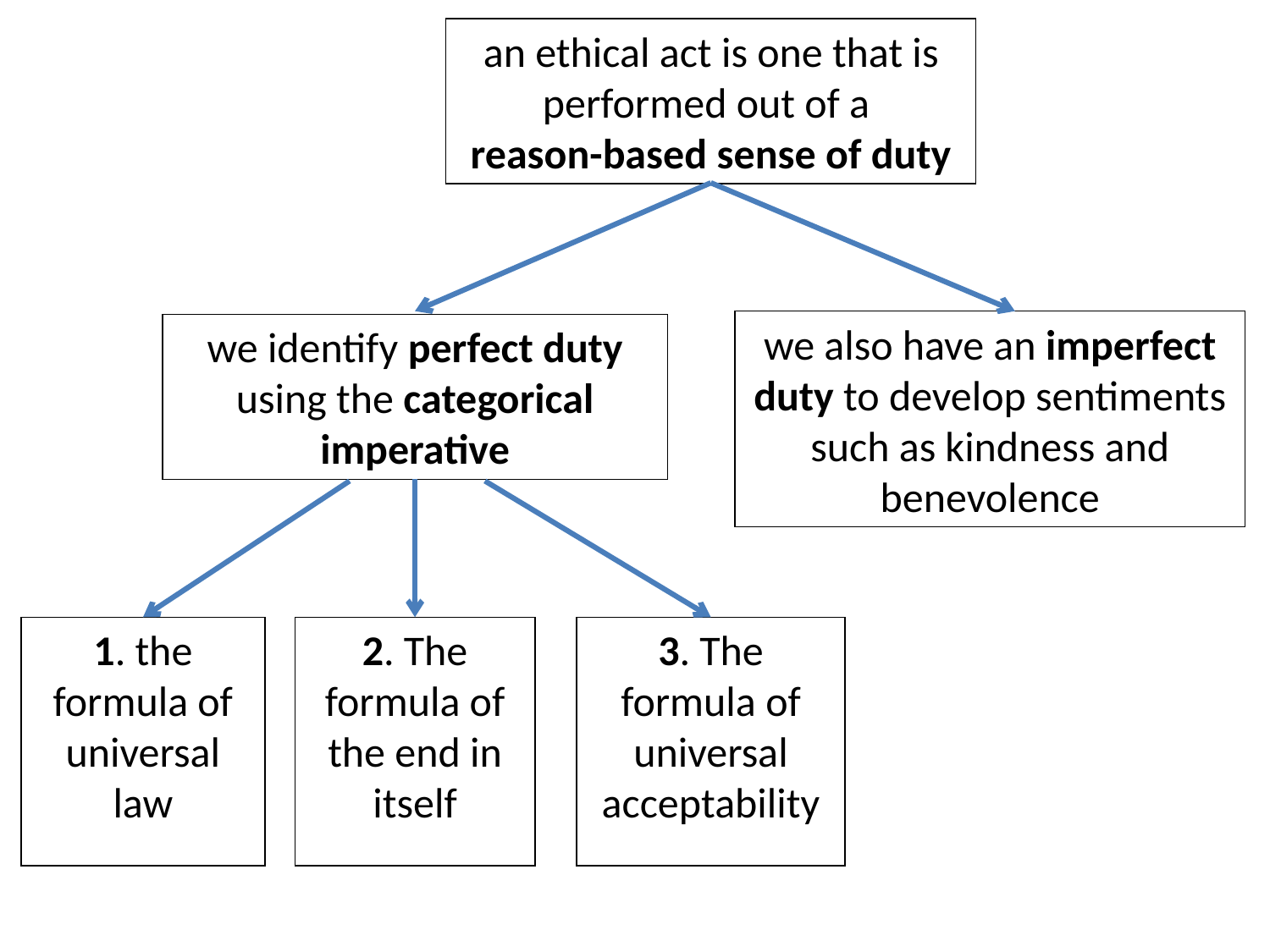

an ethical act is one that is performed out of a
reason-based sense of duty
we also have an imperfect duty to develop sentiments such as kindness and benevolence
we identify perfect duty using the categorical imperative
1. the formula of universal law
2. The formula of the end in itself
3. The formula of universal acceptability